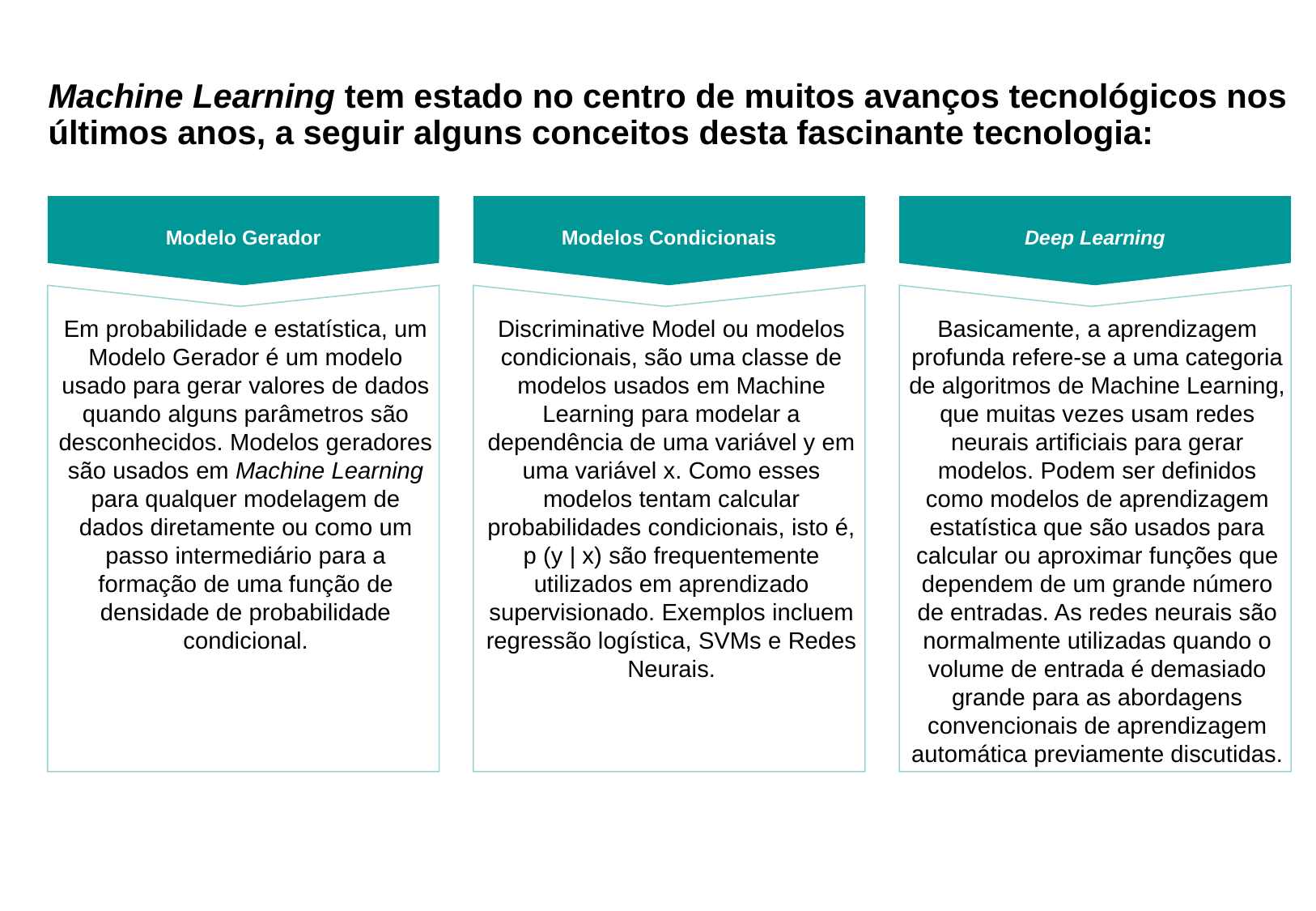

Machine Learning tem estado no centro de muitos avanços tecnológicos nos últimos anos, a seguir alguns conceitos desta fascinante tecnologia:
Modelo Gerador
Modelos Condicionais
Deep Learning
Em probabilidade e estatística, um Modelo Gerador é um modelo usado para gerar valores de dados quando alguns parâmetros são desconhecidos. Modelos geradores são usados ​​em Machine Learning para qualquer modelagem de dados diretamente ou como um passo intermediário para a formação de uma função de densidade de probabilidade condicional.
Discriminative Model ou modelos condicionais, são uma classe de modelos usados ​​em Machine Learning para modelar a dependência de uma variável y em uma variável x. Como esses modelos tentam calcular probabilidades condicionais, isto é, p (y | x) são frequentemente utilizados em aprendizado supervisionado. Exemplos incluem regressão logística, SVMs e Redes Neurais.
Basicamente, a aprendizagem profunda refere-se a uma categoria de algoritmos de Machine Learning, que muitas vezes usam redes neurais artificiais para gerar modelos. Podem ser definidos como modelos de aprendizagem estatística que são usados para calcular ou aproximar funções que dependem de um grande número de entradas. As redes neurais são normalmente utilizadas quando o volume de entrada é demasiado grande para as abordagens convencionais de aprendizagem automática previamente discutidas.